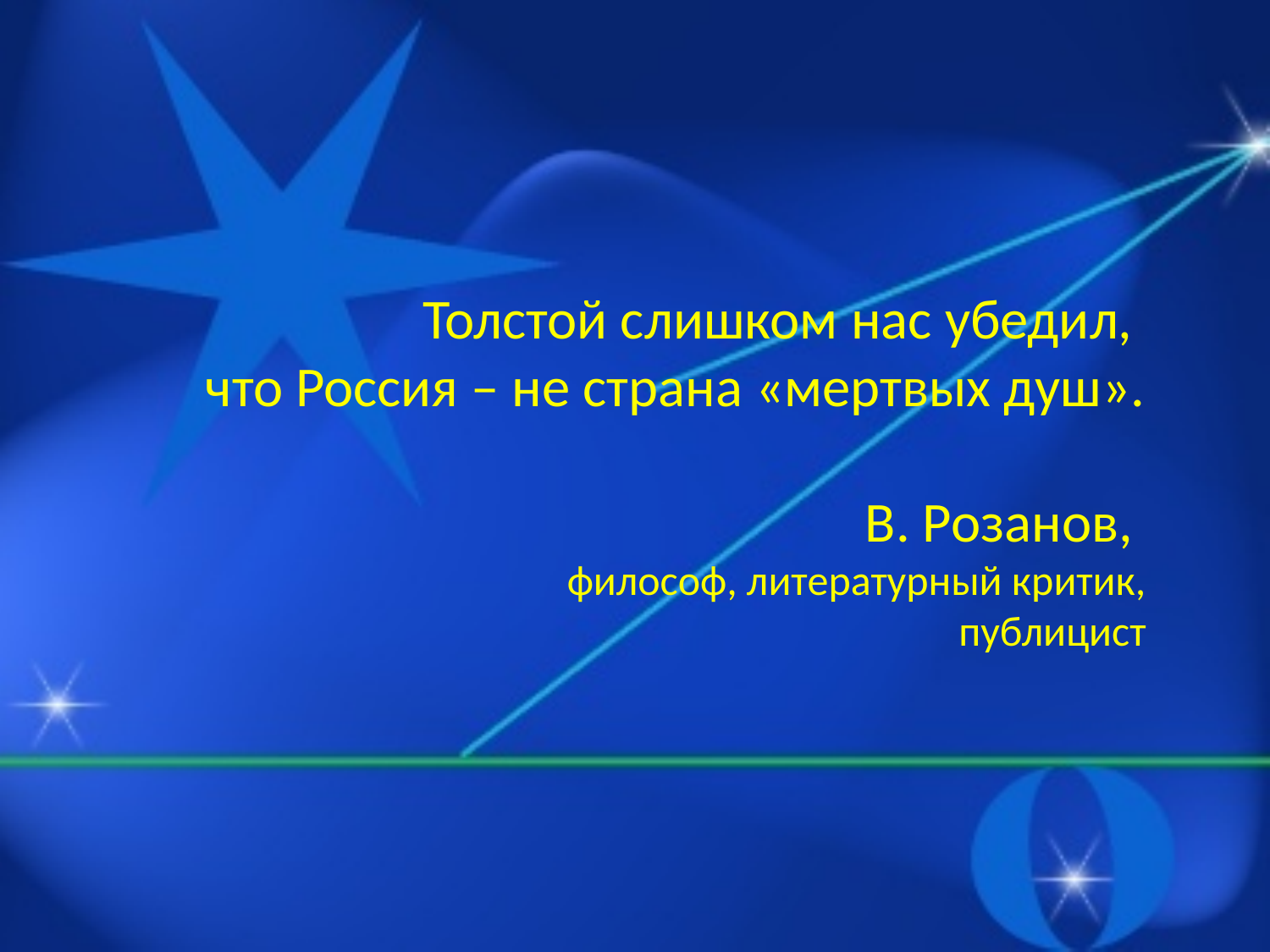

# Толстой слишком нас убедил, что Россия – не страна «мертвых душ». В. Розанов, философ, литературный критик, публицист